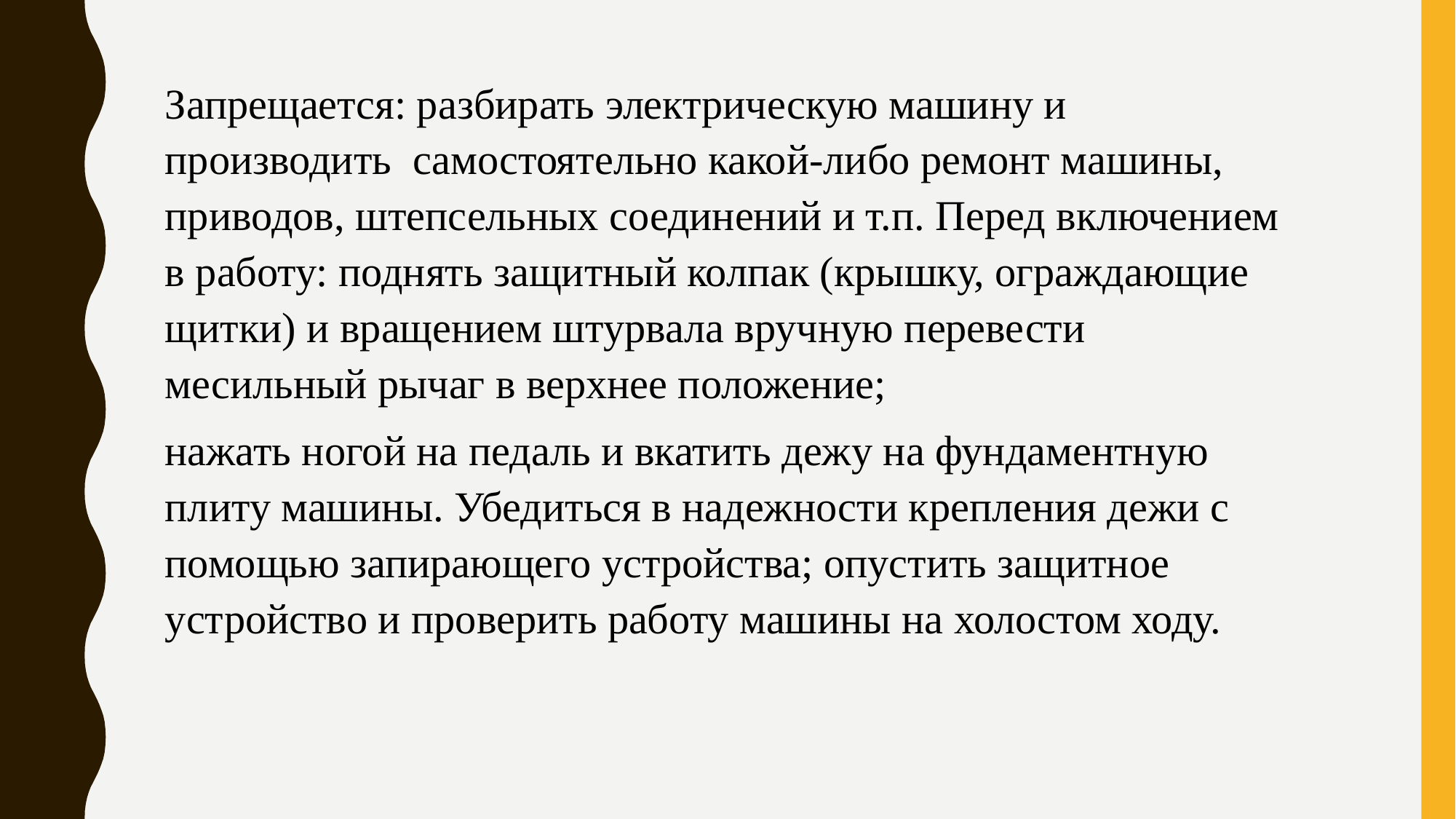

Запрещается: разбирать электрическую машину и  производить  самостоятельно какой-либо ремонт машины, приводов, штепсельных соединений и т.п. Перед включением в работу: поднять защитный колпак (крышку, ограждающие щитки) и вращением штурвала вручную перевести месильный рычаг в верхнее положение;
нажать ногой на педаль и вкатить дежу на фундаментную плиту машины. Убедиться в надежности крепления дежи с помощью запирающего устройства; опустить защитное устройство и проверить работу машины на холостом ходу.